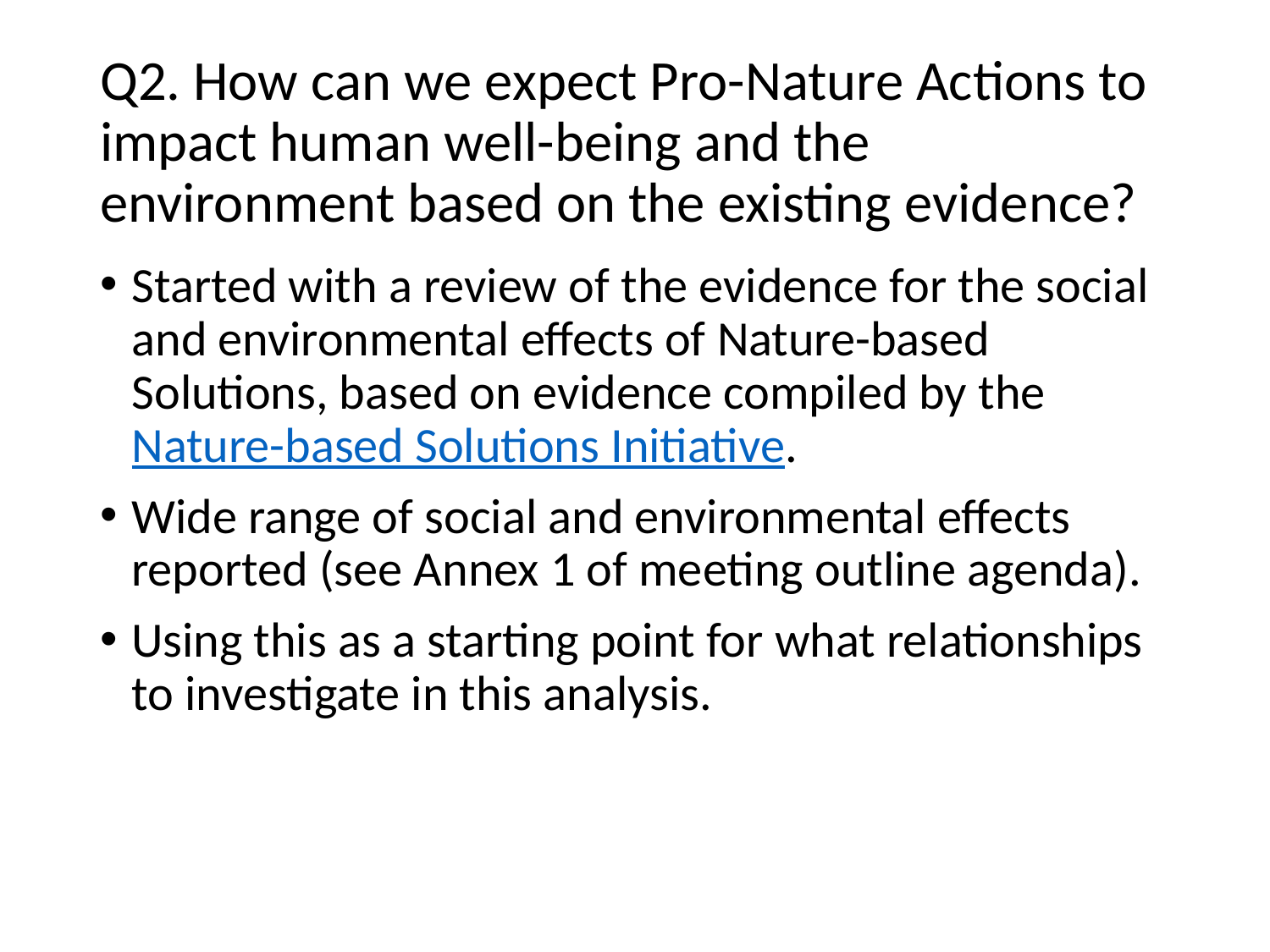

# Q2. How can we expect Pro-Nature Actions to impact human well-being and the environment based on the existing evidence?
Started with a review of the evidence for the social and environmental effects of Nature-based Solutions, based on evidence compiled by the Nature-based Solutions Initiative.
Wide range of social and environmental effects reported (see Annex 1 of meeting outline agenda).
Using this as a starting point for what relationships to investigate in this analysis.